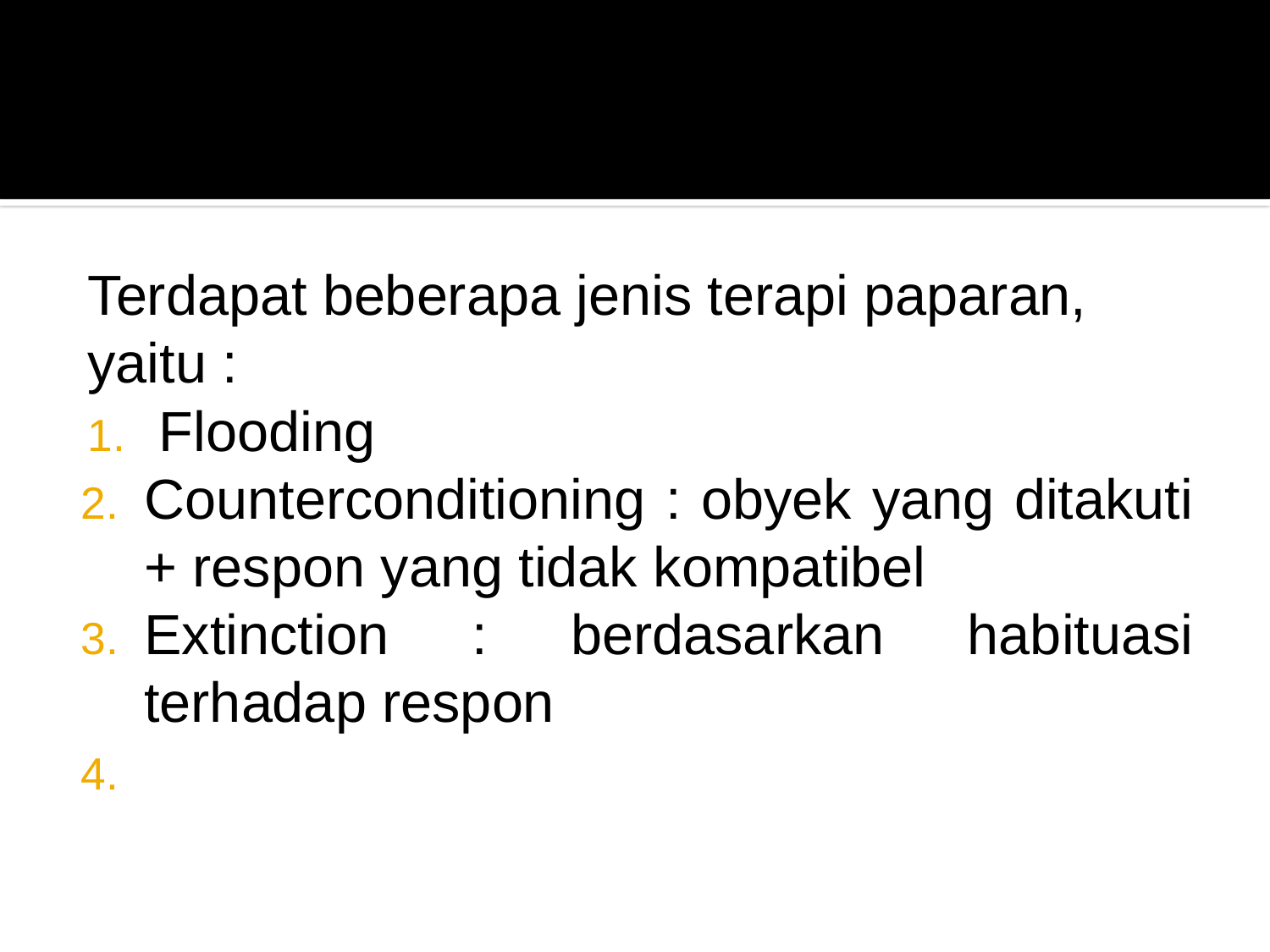

#
Terdapat beberapa jenis terapi paparan, yaitu :
Flooding
Counterconditioning : obyek yang ditakuti + respon yang tidak kompatibel
Extinction : berdasarkan habituasi terhadap respon